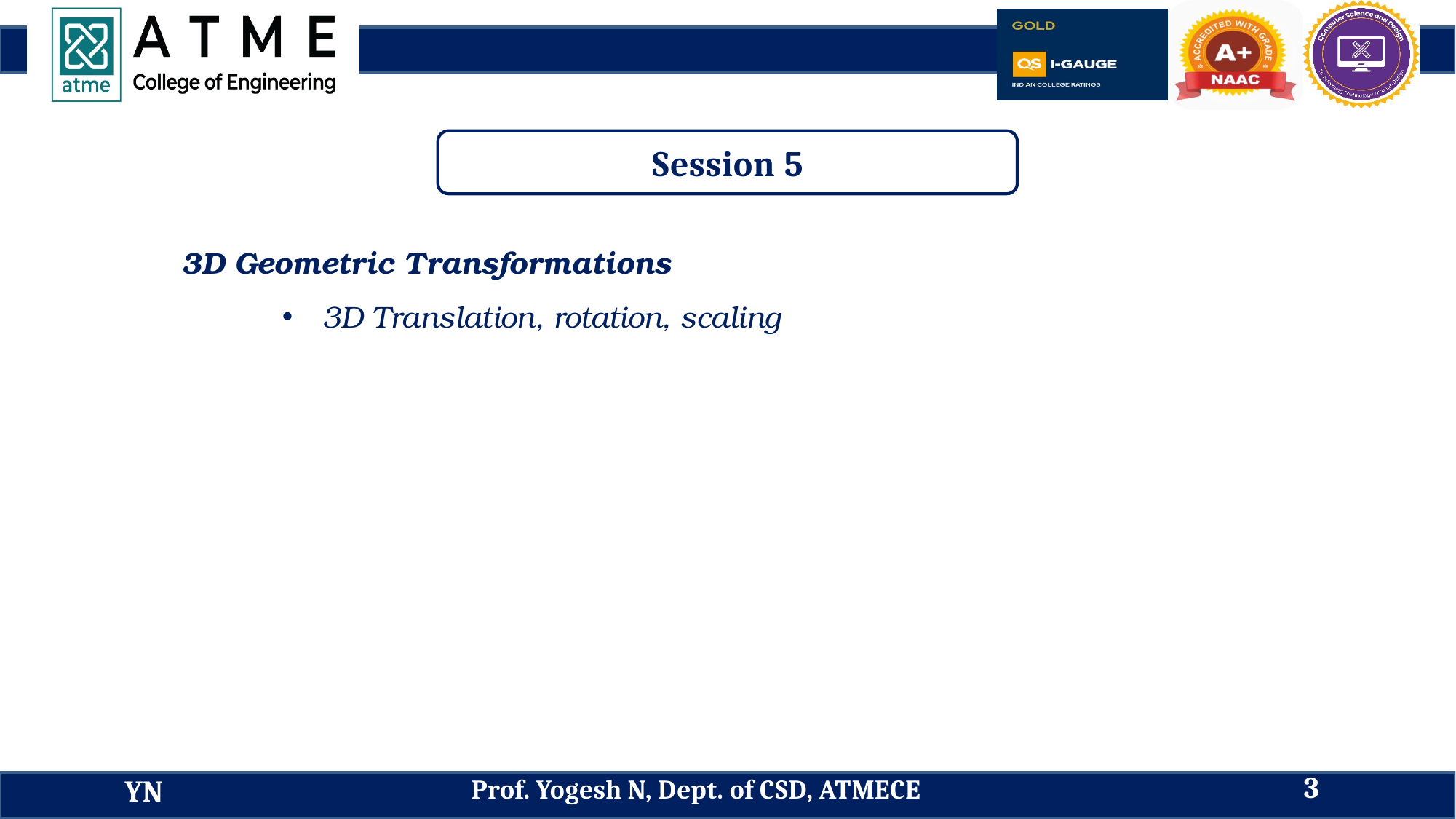

Session 5
3D Geometric Transformations
3D Translation, rotation, scaling
3
Prof. Yogesh N, Dept. of CSD, ATMECE
YN